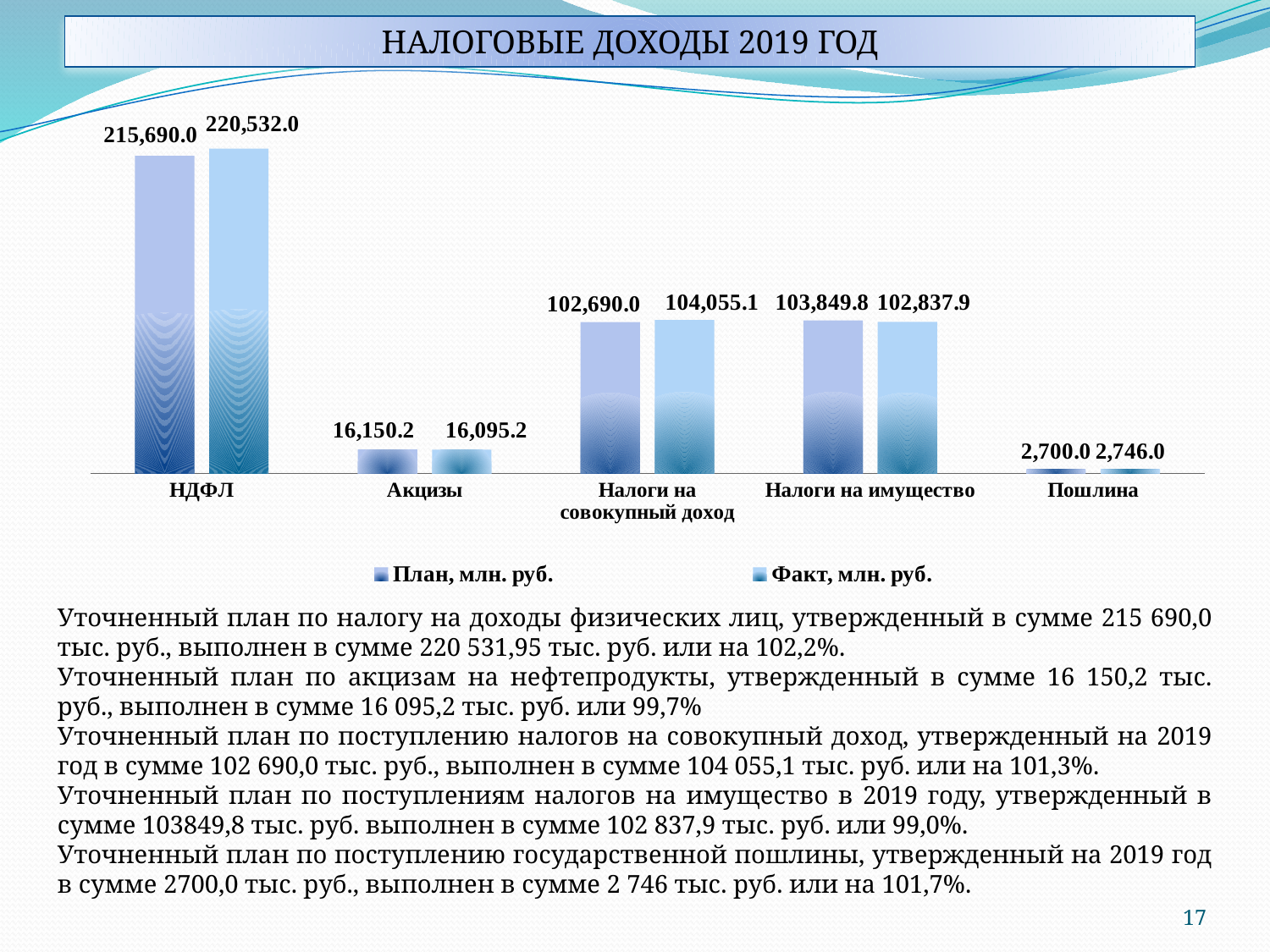

НАЛОГОВЫЕ ДОХОДЫ 2019 ГОД

### Chart

| Category | План, млн. руб. | Факт, млн. руб. |
|---|---|---|
| НДФЛ | 215690.0 | 220532.0 |
| Акцизы | 16150.2 | 16095.2 |
| Налоги на совокупный доход | 102690.0 | 104055.1 |
| Налоги на имущество | 103849.8 | 102837.9 |
| Пошлина | 2700.0 | 2746.0 |
Уточненный план по налогу на доходы физических лиц, утвержденный в сумме 215 690,0 тыс. руб., выполнен в сумме 220 531,95 тыс. руб. или на 102,2%.
Уточненный план по акцизам на нефтепродукты, утвержденный в сумме 16 150,2 тыс. руб., выполнен в сумме 16 095,2 тыс. руб. или 99,7%
Уточненный план по поступлению налогов на совокупный доход, утвержденный на 2019 год в сумме 102 690,0 тыс. руб., выполнен в сумме 104 055,1 тыс. руб. или на 101,3%.
Уточненный план по поступлениям налогов на имущество в 2019 году, утвержденный в сумме 103849,8 тыс. руб. выполнен в сумме 102 837,9 тыс. руб. или 99,0%.
Уточненный план по поступлению государственной пошлины, утвержденный на 2019 год в сумме 2700,0 тыс. руб., выполнен в сумме 2 746 тыс. руб. или на 101,7%.
17